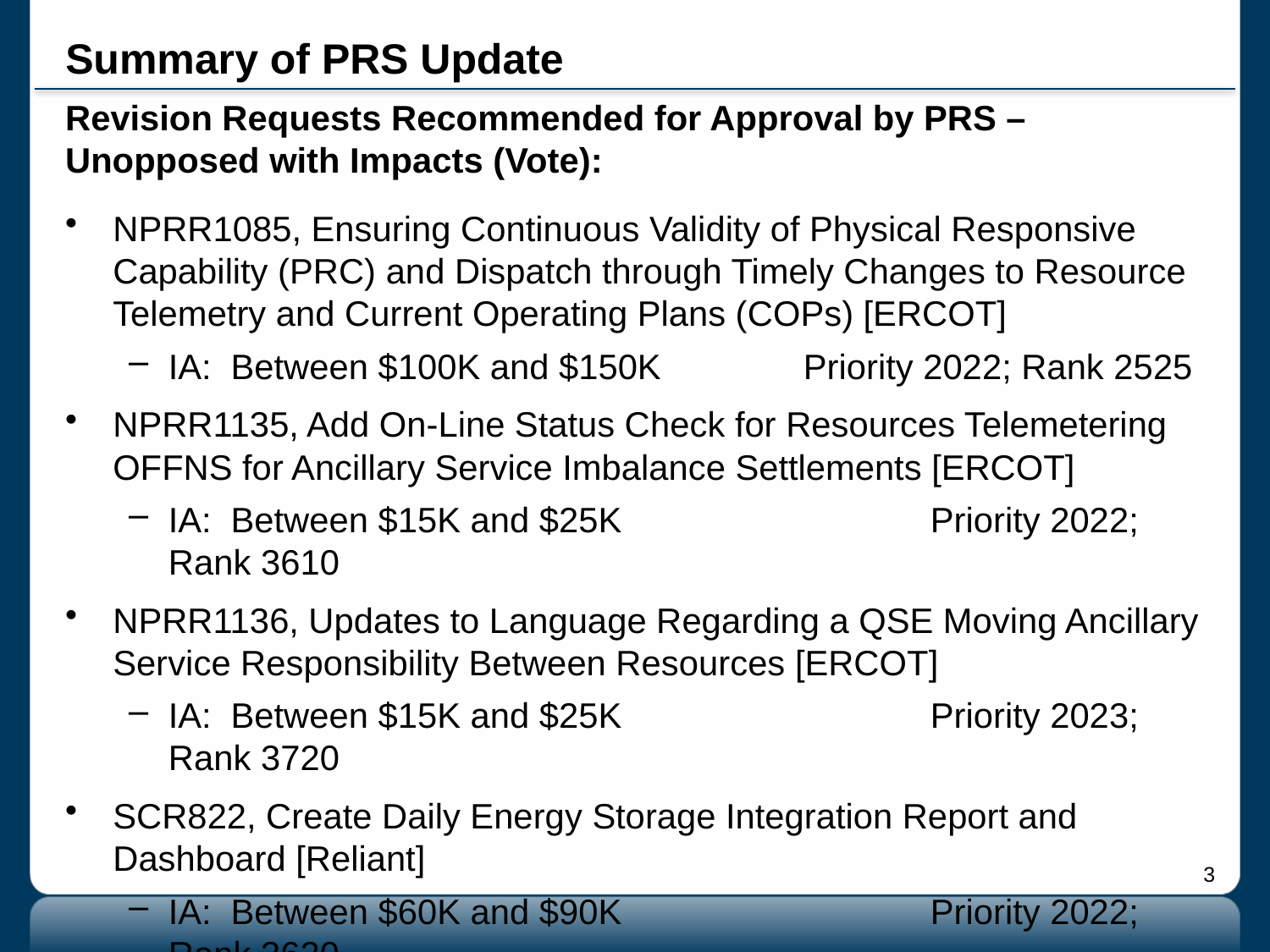

# Summary of PRS Update
Revision Requests Recommended for Approval by PRS – Unopposed with Impacts (Vote):
NPRR1085, Ensuring Continuous Validity of Physical Responsive Capability (PRC) and Dispatch through Timely Changes to Resource Telemetry and Current Operating Plans (COPs) [ERCOT]
IA:  Between $100K and $150K		Priority 2022; Rank 2525
NPRR1135, Add On-Line Status Check for Resources Telemetering OFFNS for Ancillary Service Imbalance Settlements [ERCOT]
IA:  Between $15K and $25K			Priority 2022; Rank 3610
NPRR1136, Updates to Language Regarding a QSE Moving Ancillary Service Responsibility Between Resources [ERCOT]
IA:  Between $15K and $25K			Priority 2023; Rank 3720
SCR822, Create Daily Energy Storage Integration Report and Dashboard [Reliant]
IA:  Between $60K and $90K			Priority 2022; Rank 3620